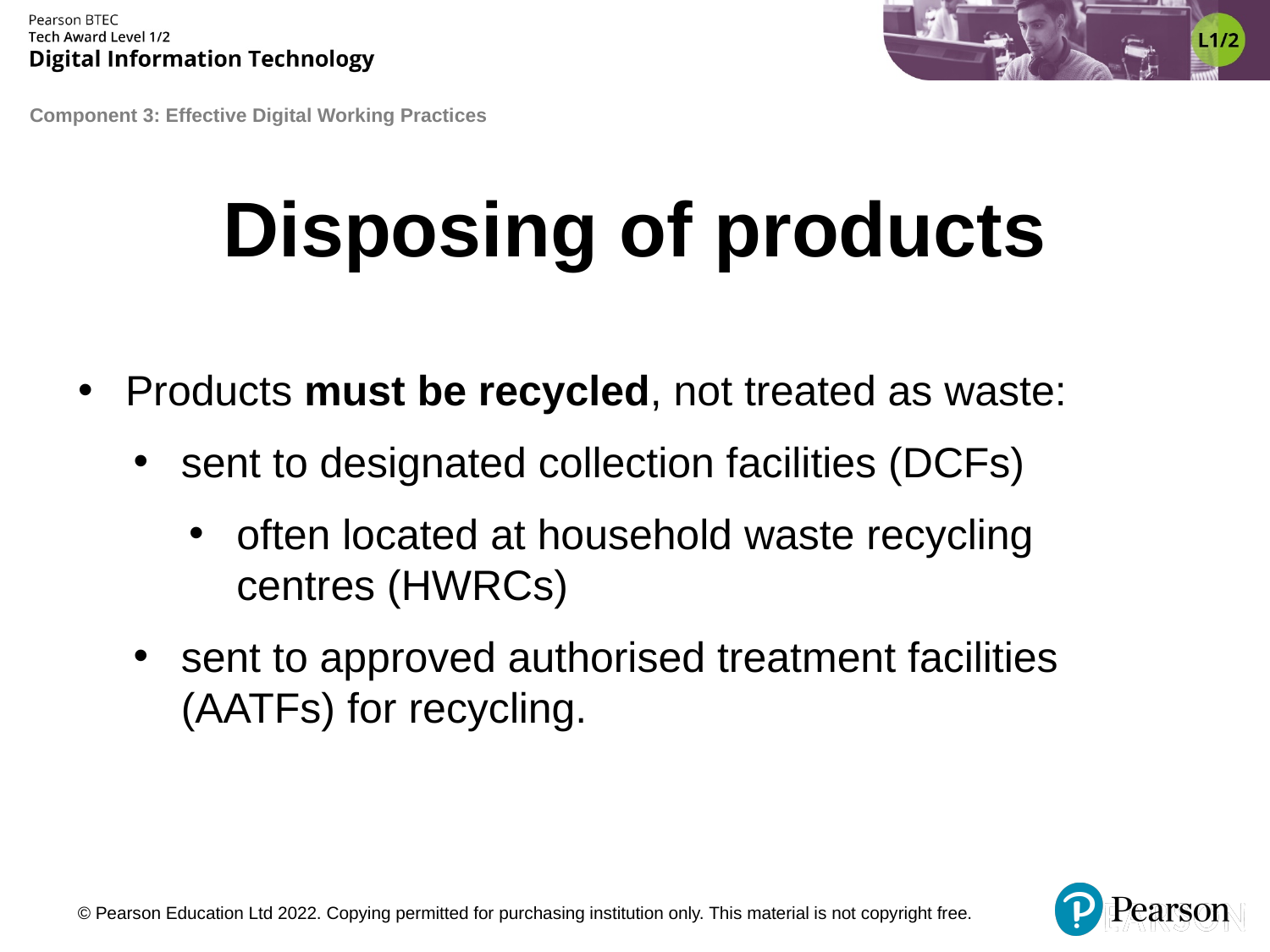

# Disposing of products
Products must be recycled, not treated as waste:
sent to designated collection facilities (DCFs)
often located at household waste recycling centres (HWRCs)
sent to approved authorised treatment facilities (AATFs) for recycling.
© Pearson Education Ltd 2022. Copying permitted for purchasing institution only. This material is not copyright free.